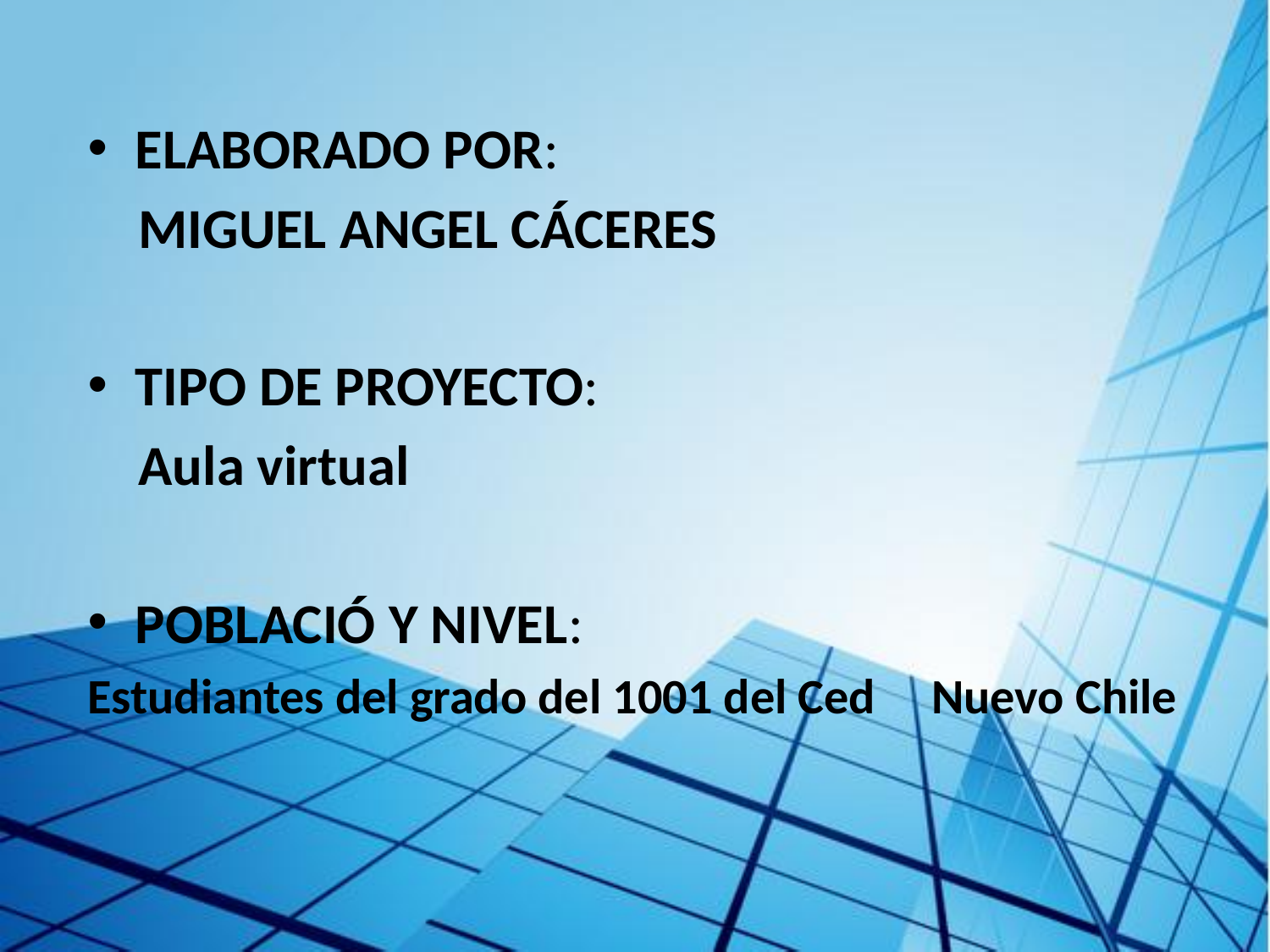

ELABORADO POR:
    MIGUEL ANGEL CÁCERES

TIPO DE PROYECTO:
    Aula virtual

POBLACIÓ Y NIVEL:
Estudiantes del grado del 1001 del Ced     Nuevo Chile